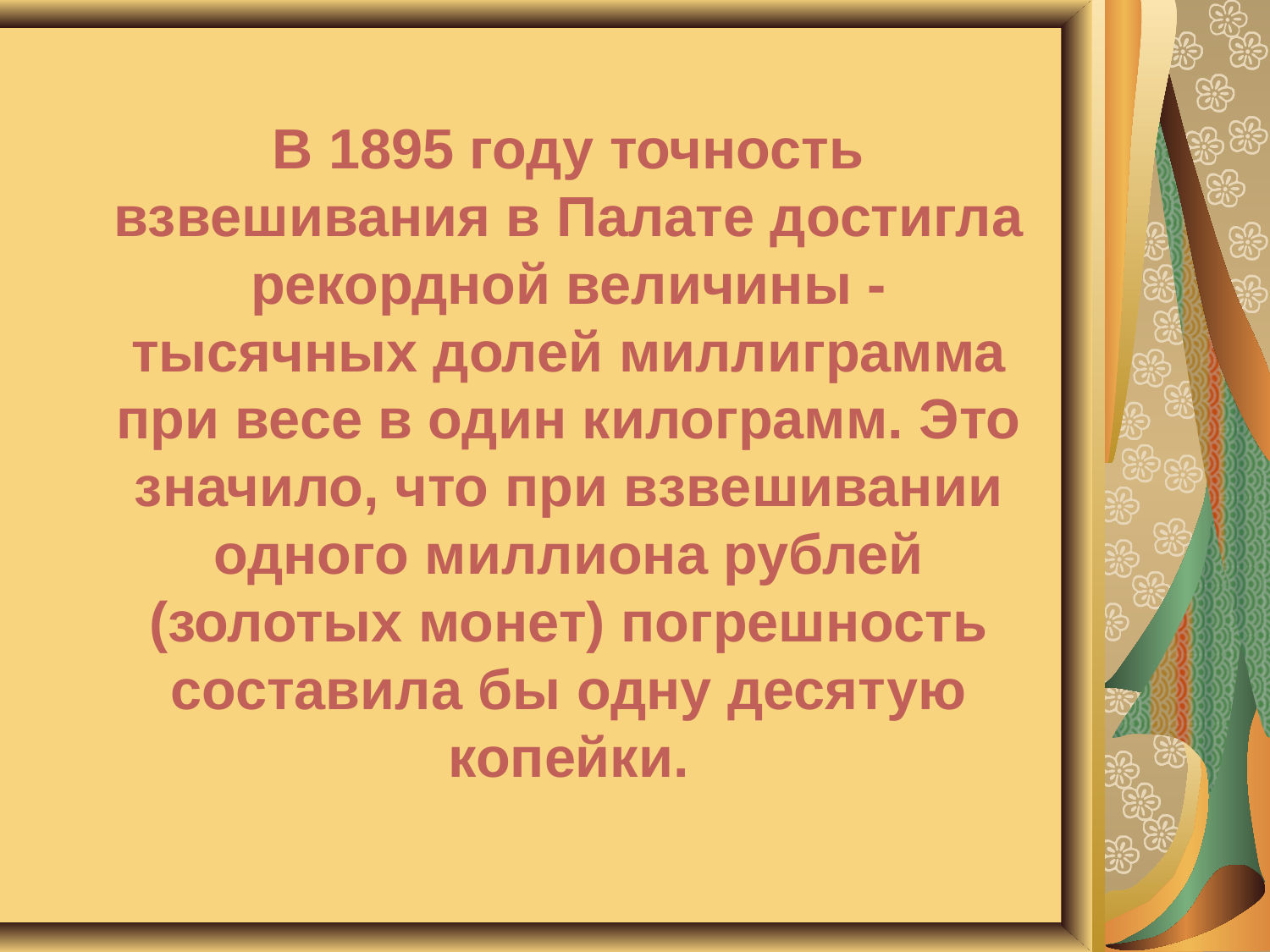

В 1895 году точность взвешивания в Палате достигла рекордной величины - тысячных долей миллиграмма при весе в один килограмм. Это значило, что при взвешивании одного миллиона рублей (золотых монет) погрешность составила бы одну десятую копейки.